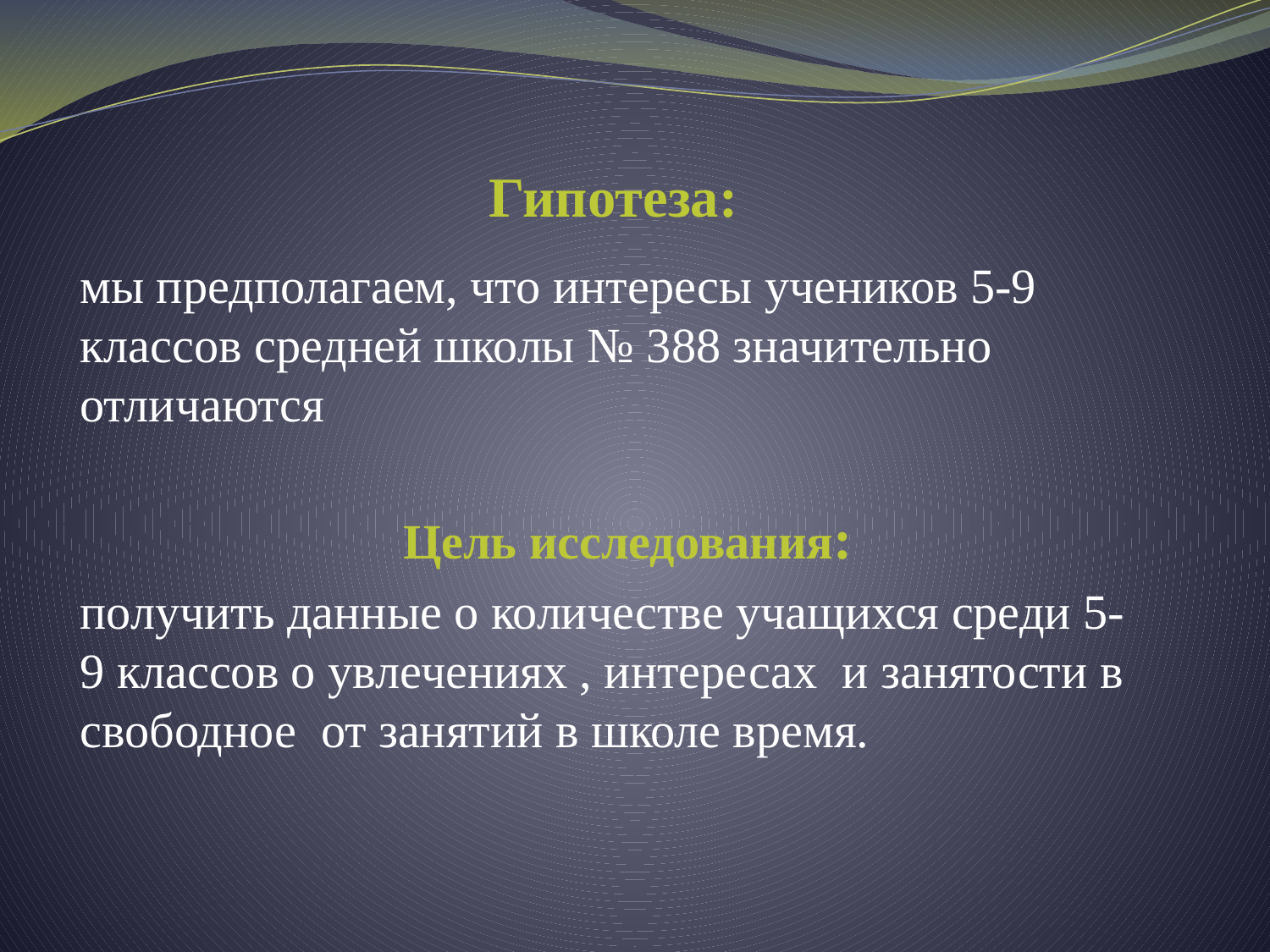

# Гипотеза:
мы предполагаем, что интересы учеников 5-9 классов средней школы № 388 значительно отличаются

  Цель исследования:
получить данные о количестве учащихся среди 5-9 классов о увлечениях , интересах  и занятости в свободное  от занятий в школе время.